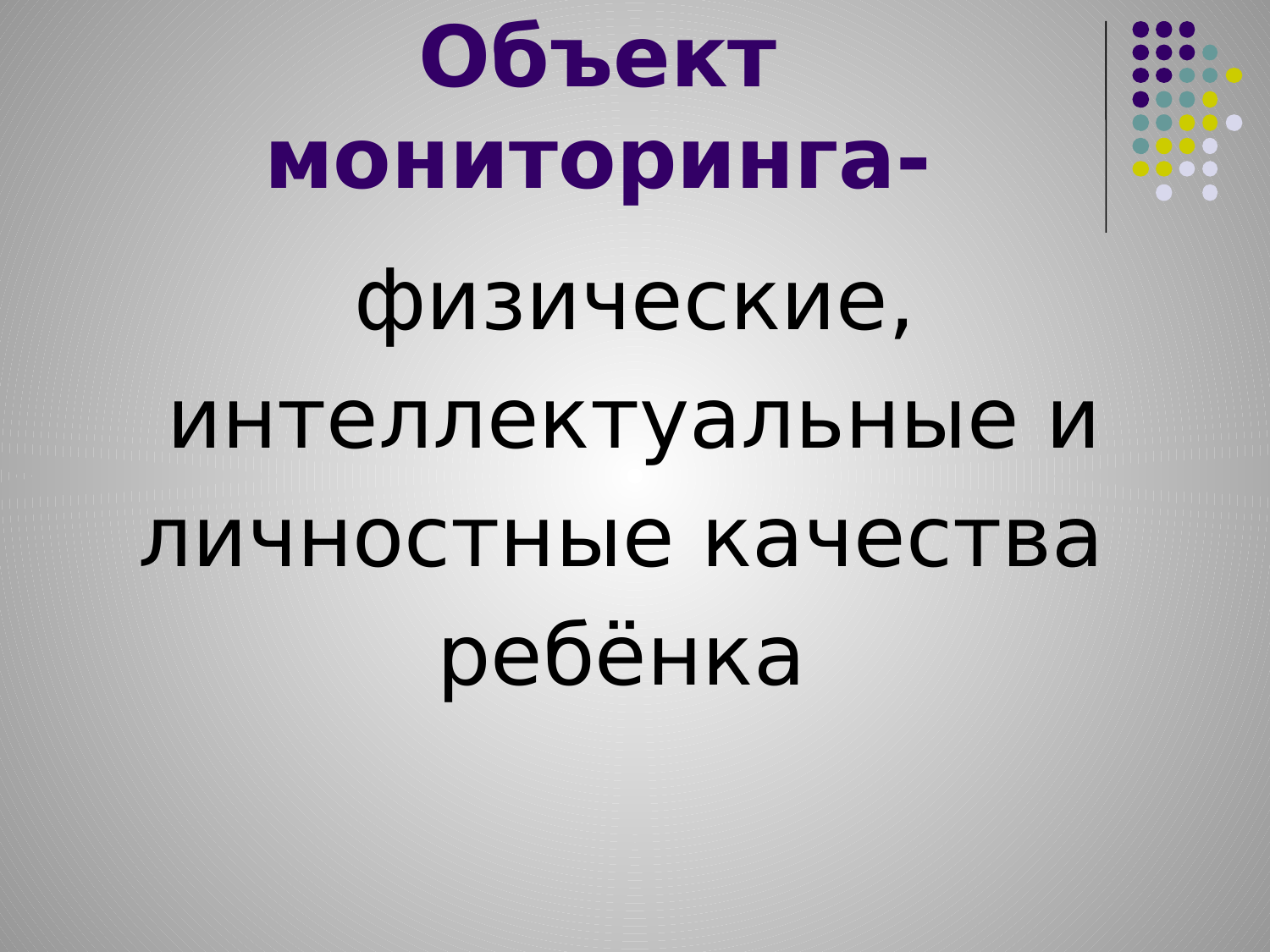

# Объект мониторинга-
физические,
 интеллектуальные и
личностные качества
ребёнка